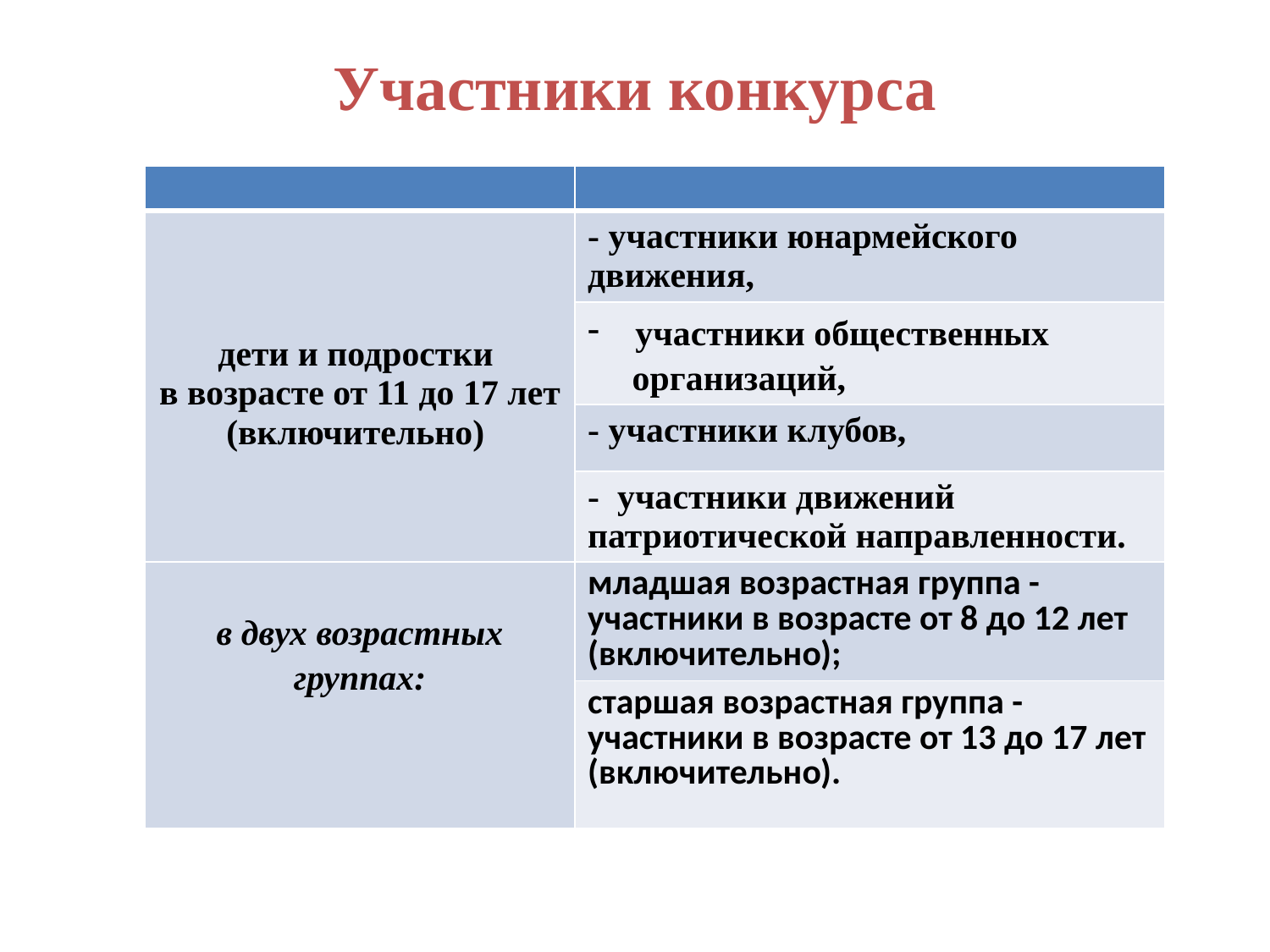

# Участники конкурса
|  |  |
| --- | --- |
| дети и подростки в возрасте от 11 до 17 лет (включительно) | - участники юнармейского движения, |
|  | участники общественных организаций, |
|  | - участники клубов, |
|  | - участники движений патриотической направленности. |
| в двух возрастных группах: | младшая возрастная группа - участники в возрасте от 8 до 12 лет (включительно); |
|  | старшая возрастная группа - участники в возрасте от 13 до 17 лет (включительно). |